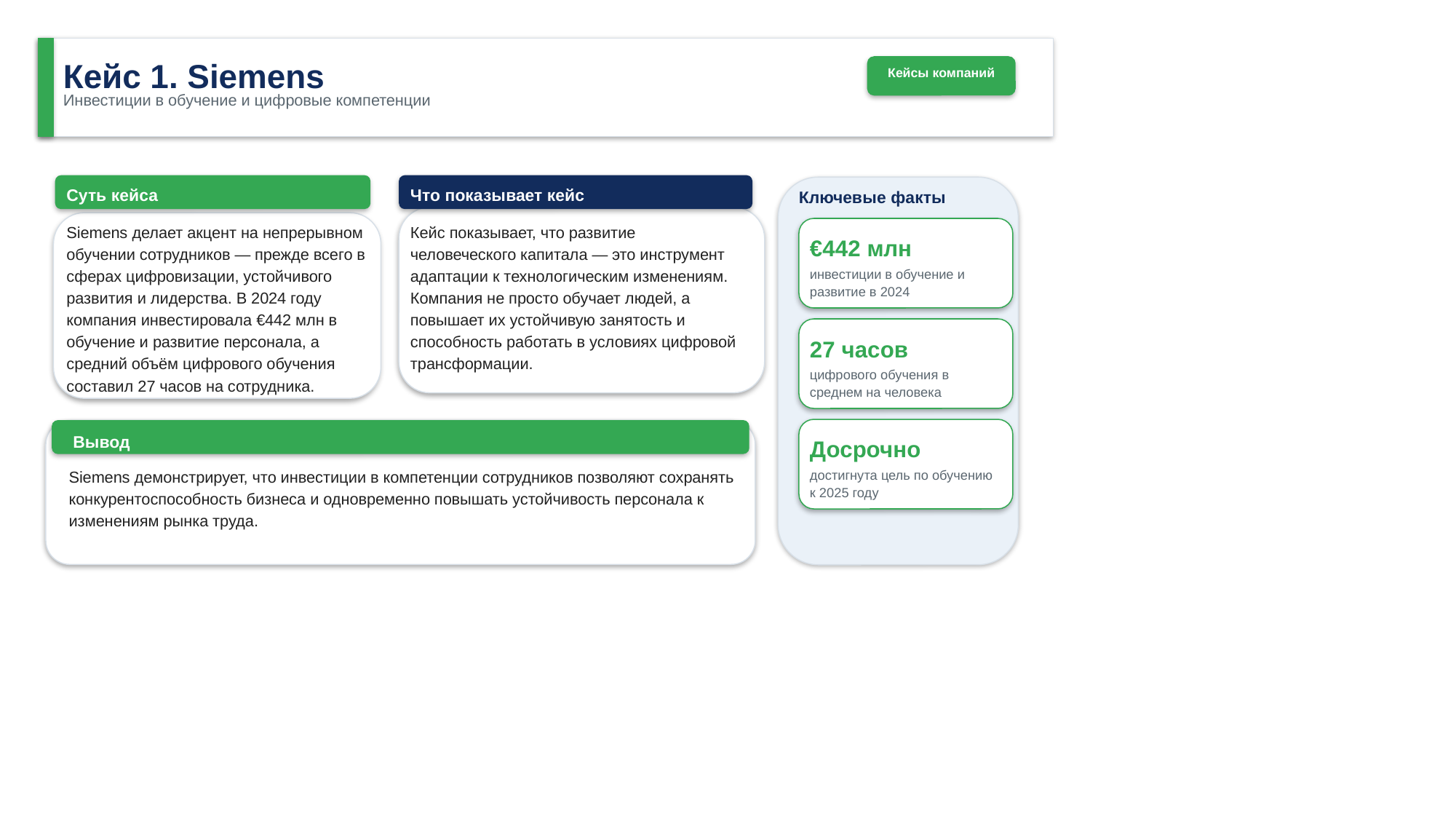

Кейс 1. Siemens

Кейсы компаний
Инвестиции в обучение и цифровые компетенции

Суть кейса
Что показывает кейс
Ключевые факты

Siemens делает акцент на непрерывном обучении сотрудников — прежде всего в сферах цифровизации, устойчивого развития и лидерства. В 2024 году компания инвестировала €442 млн в обучение и развитие персонала, а средний объём цифрового обучения составил 27 часов на сотрудника.
Кейс показывает, что развитие человеческого капитала — это инструмент адаптации к технологическим изменениям. Компания не просто обучает людей, а повышает их устойчивую занятость и способность работать в условиях цифровой трансформации.

€442 млн
инвестиции в обучение и развитие в 2024

27 часов
цифрового обучения в среднем на человека

Вывод
Досрочно
Siemens демонстрирует, что инвестиции в компетенции сотрудников позволяют сохранять конкурентоспособность бизнеса и одновременно повышать устойчивость персонала к изменениям рынка труда.
достигнута цель по обучению к 2025 году